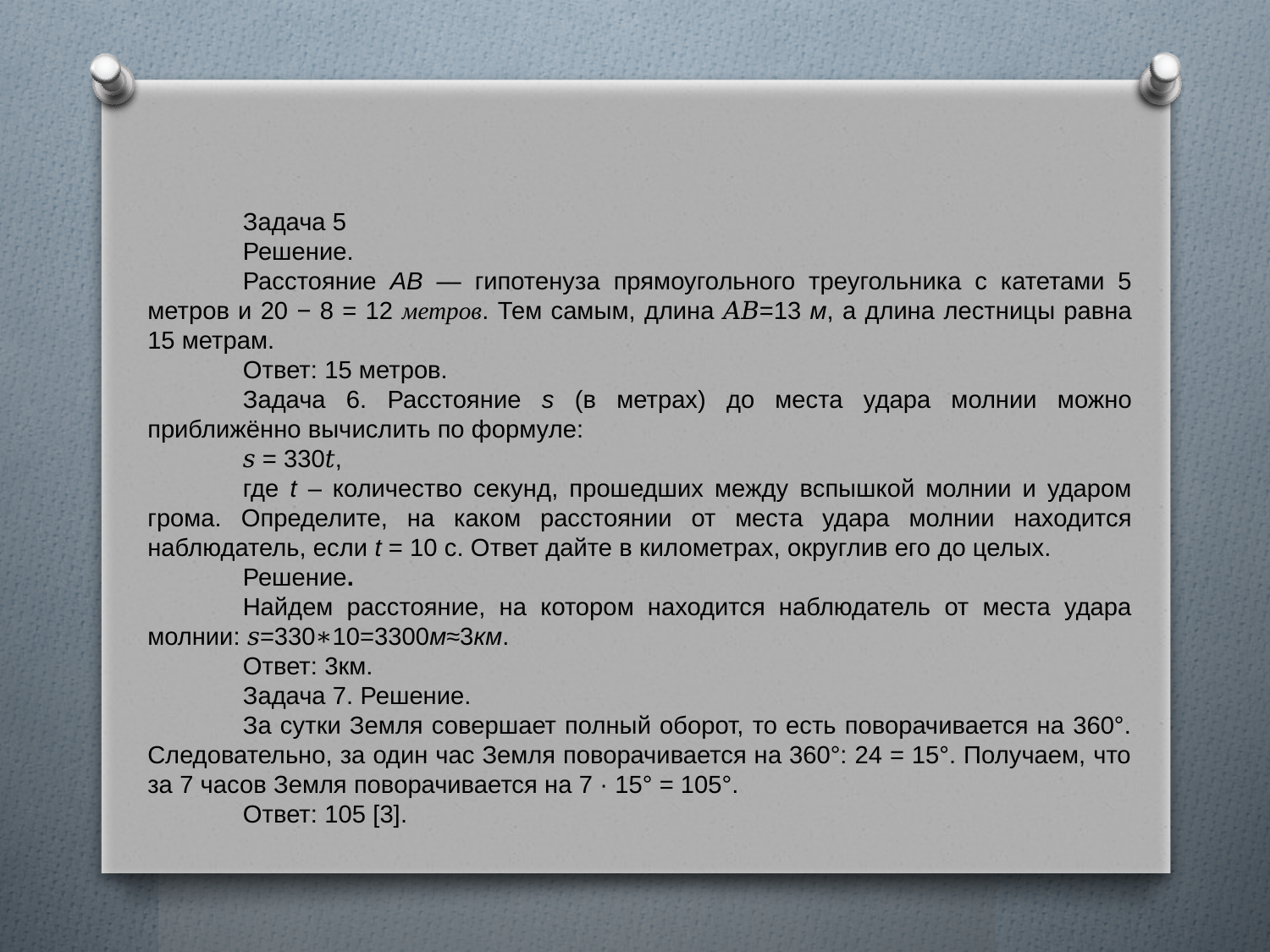

Задача 5
Решение.
Расстояние AB — гипотенуза прямоугольного треугольника с катетами 5 метров и 20 − 8 = 12 метров. Тем самым, длина 𝐴𝐵=13 м, а длина лестницы равна 15 метрам.
Ответ: 15 метров.
Задача 6. Расстояние s (в метрах) до места удара молнии можно приближённо вычислить по формуле:
𝑠 = 330𝑡,
где t – количество секунд, прошедших между вспышкой молнии и ударом грома. Определите, на каком расстоянии от места удара молнии находится наблюдатель, если t = 10 с. Ответ дайте в километрах, округлив его до целых.
Решение.
Найдем расстояние, на котором находится наблюдатель от места удара молнии: 𝑠=330∗10=3300м≈3км.
Ответ: 3км.
Задача 7. Решение.
За сутки Земля совершает полный оборот, то есть поворачивается на 360°. Следовательно, за один час Земля поворачивается на 360°: 24 = 15°. Получаем, что за 7 часов Земля поворачивается на 7 · 15° = 105°.
Ответ: 105 [3].